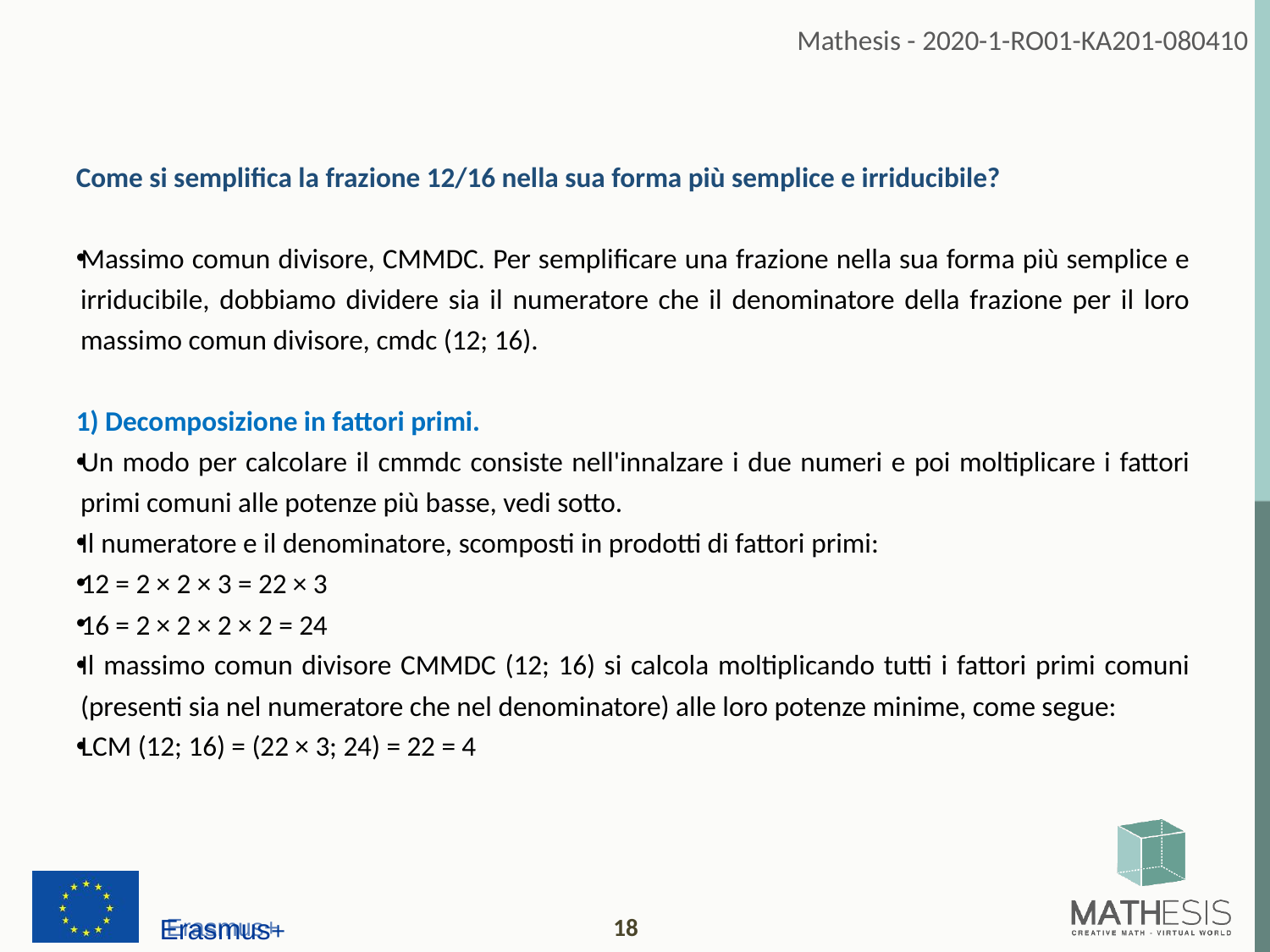

Come si semplifica la frazione 12/16 nella sua forma più semplice e irriducibile?

Massimo comun divisore, CMMDC. Per semplificare una frazione nella sua forma più semplice e irriducibile, dobbiamo dividere sia il numeratore che il denominatore della frazione per il loro massimo comun divisore, cmdc (12; 16).

1) Decomposizione in fattori primi.
Un modo per calcolare il cmmdc consiste nell'innalzare i due numeri e poi moltiplicare i fattori primi comuni alle potenze più basse, vedi sotto.
Il numeratore e il denominatore, scomposti in prodotti di fattori primi:
12 = 2 × 2 × 3 = 22 × 3
16 = 2 × 2 × 2 × 2 = 24
Il massimo comun divisore CMMDC (12; 16) si calcola moltiplicando tutti i fattori primi comuni (presenti sia nel numeratore che nel denominatore) alle loro potenze minime, come segue:
LCM (12; 16) = (22 × 3; 24) = 22 = 4